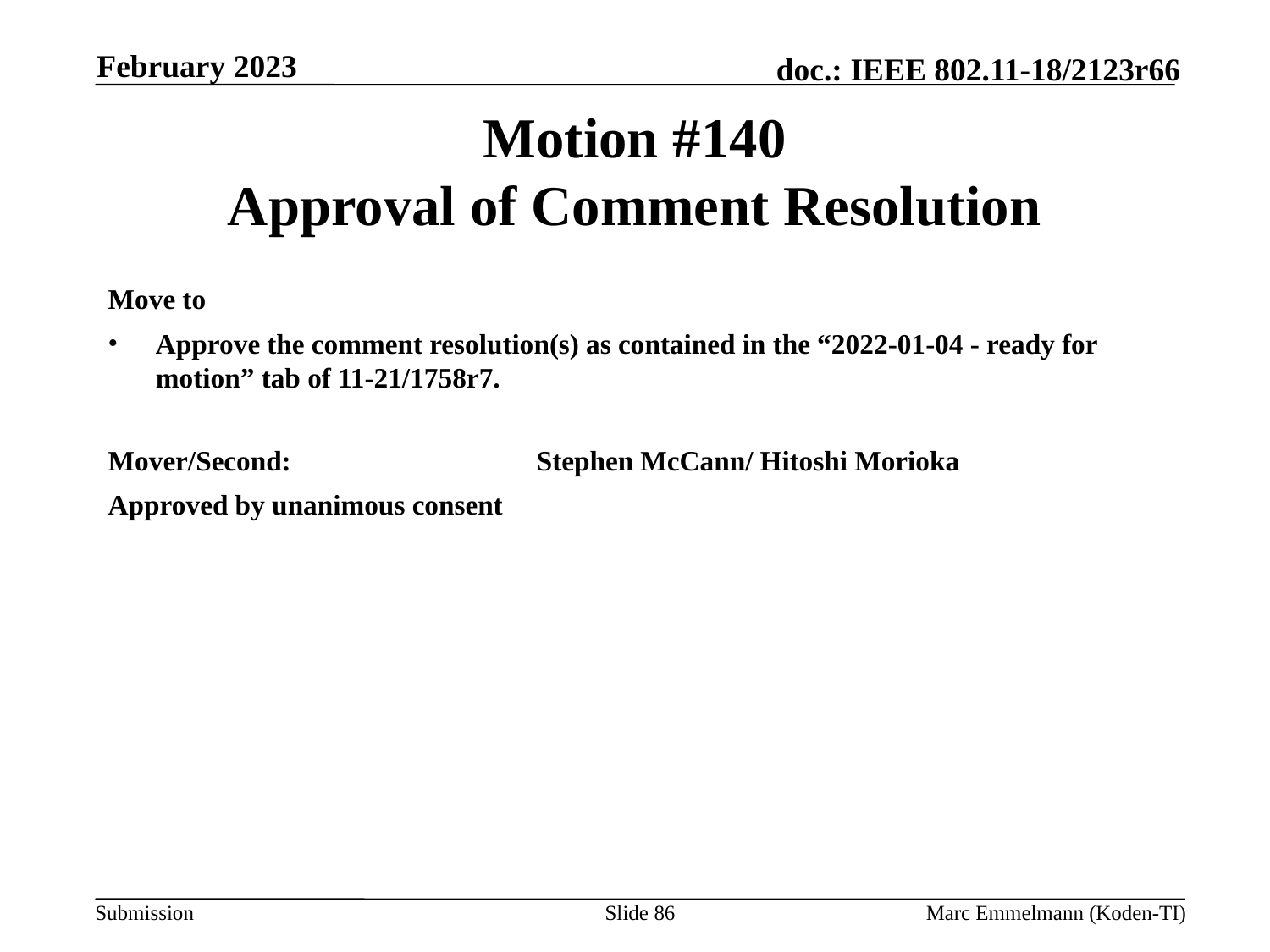

February 2023
# Motion #140 Approval of Comment Resolution
Move to
Approve the comment resolution(s) as contained in the “2022-01-04 - ready for motion” tab of 11-21/1758r7.

Mover/Second:		Stephen McCann/ Hitoshi Morioka
Approved by unanimous consent

Slide 86
Marc Emmelmann (Koden-TI)